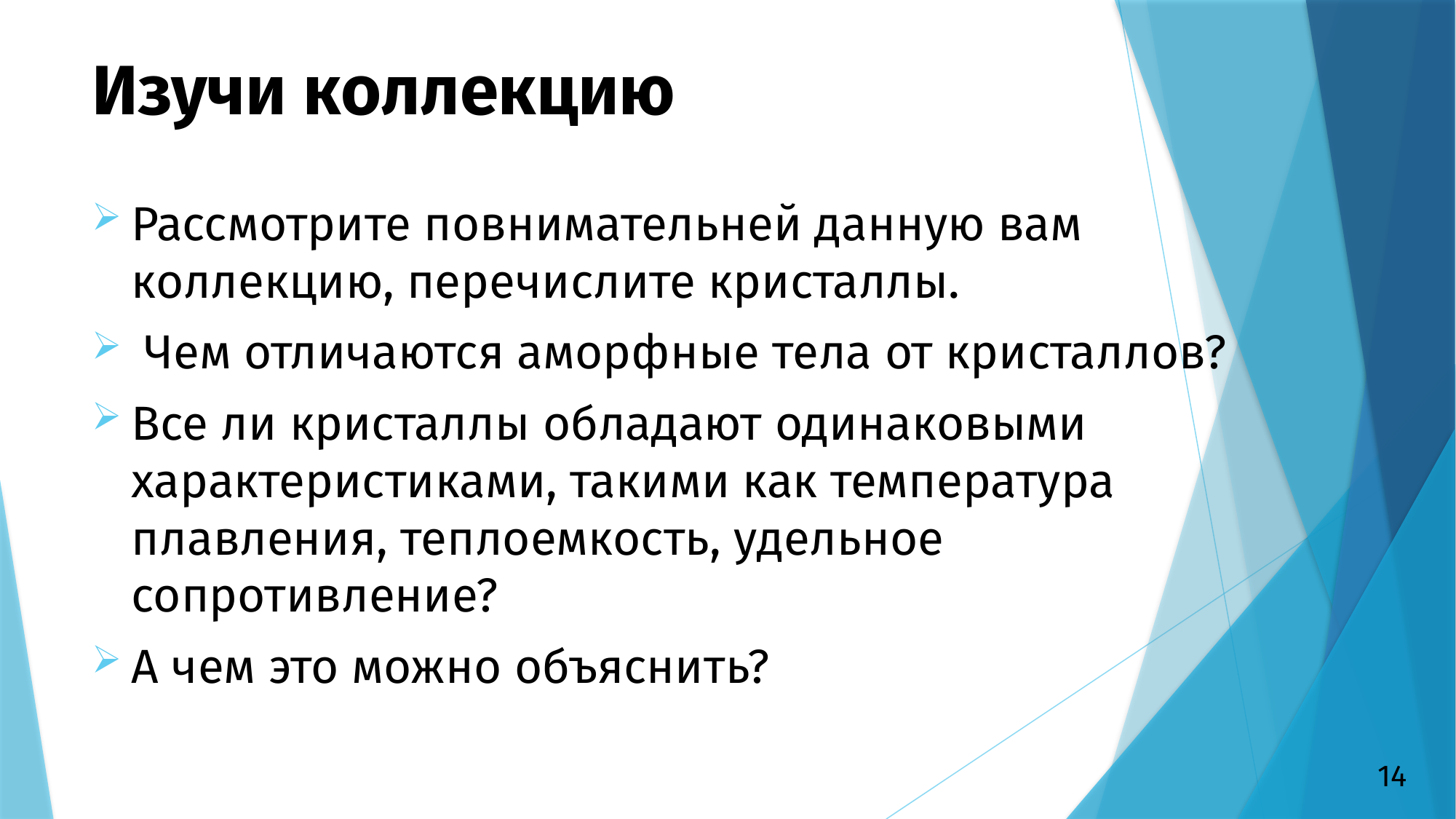

# Изучи коллекцию
Рассмотрите повнимательней данную вам коллекцию, перечислите кристаллы.
 Чем отличаются аморфные тела от кристаллов?
Все ли кристаллы обладают одинаковыми характеристиками, такими как температура плавления, теплоемкость, удельное сопротивление?
А чем это можно объяснить?

14